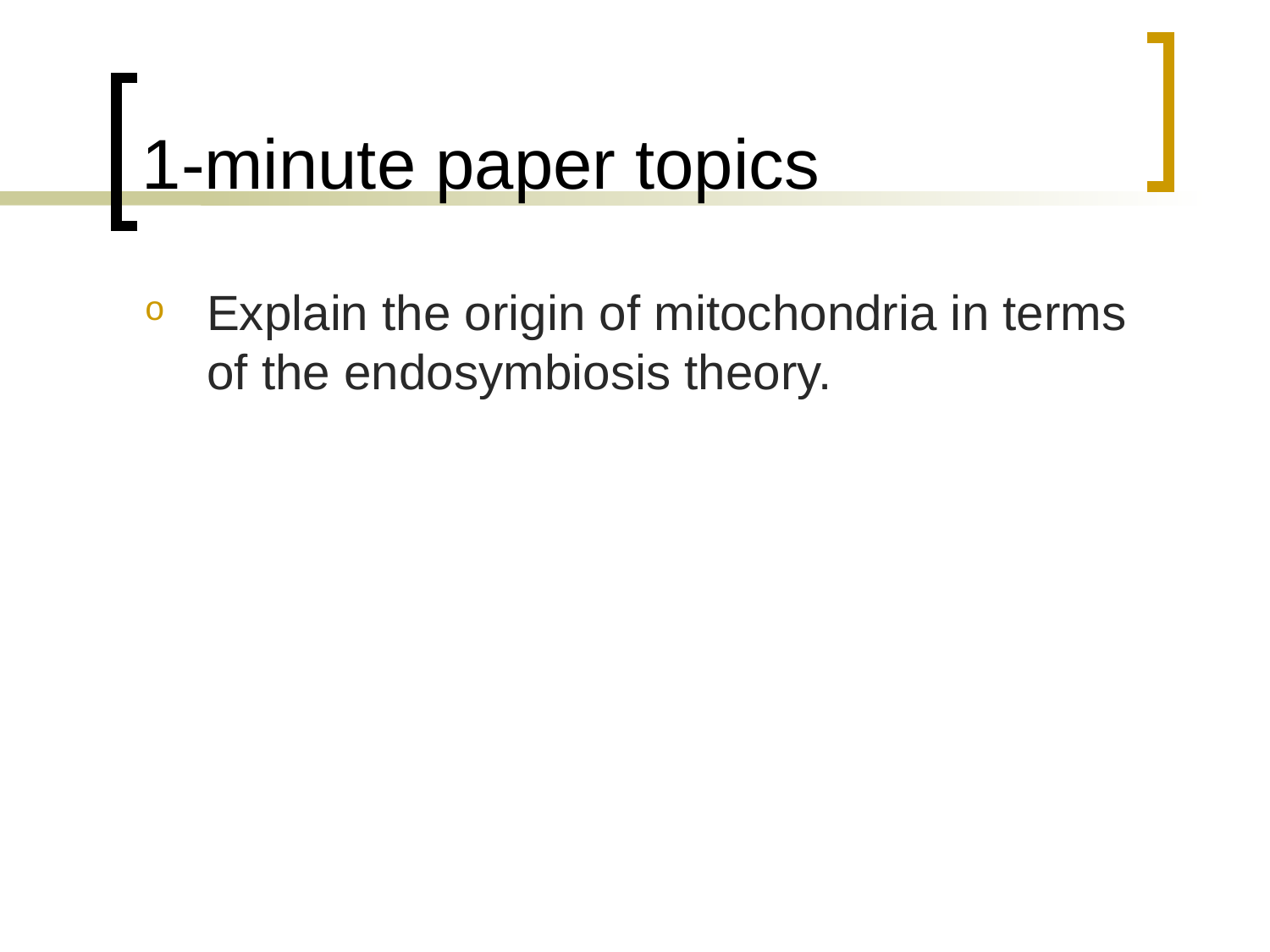

# 1-minute paper topics
Explain the origin of mitochondria in terms of the endosymbiosis theory.